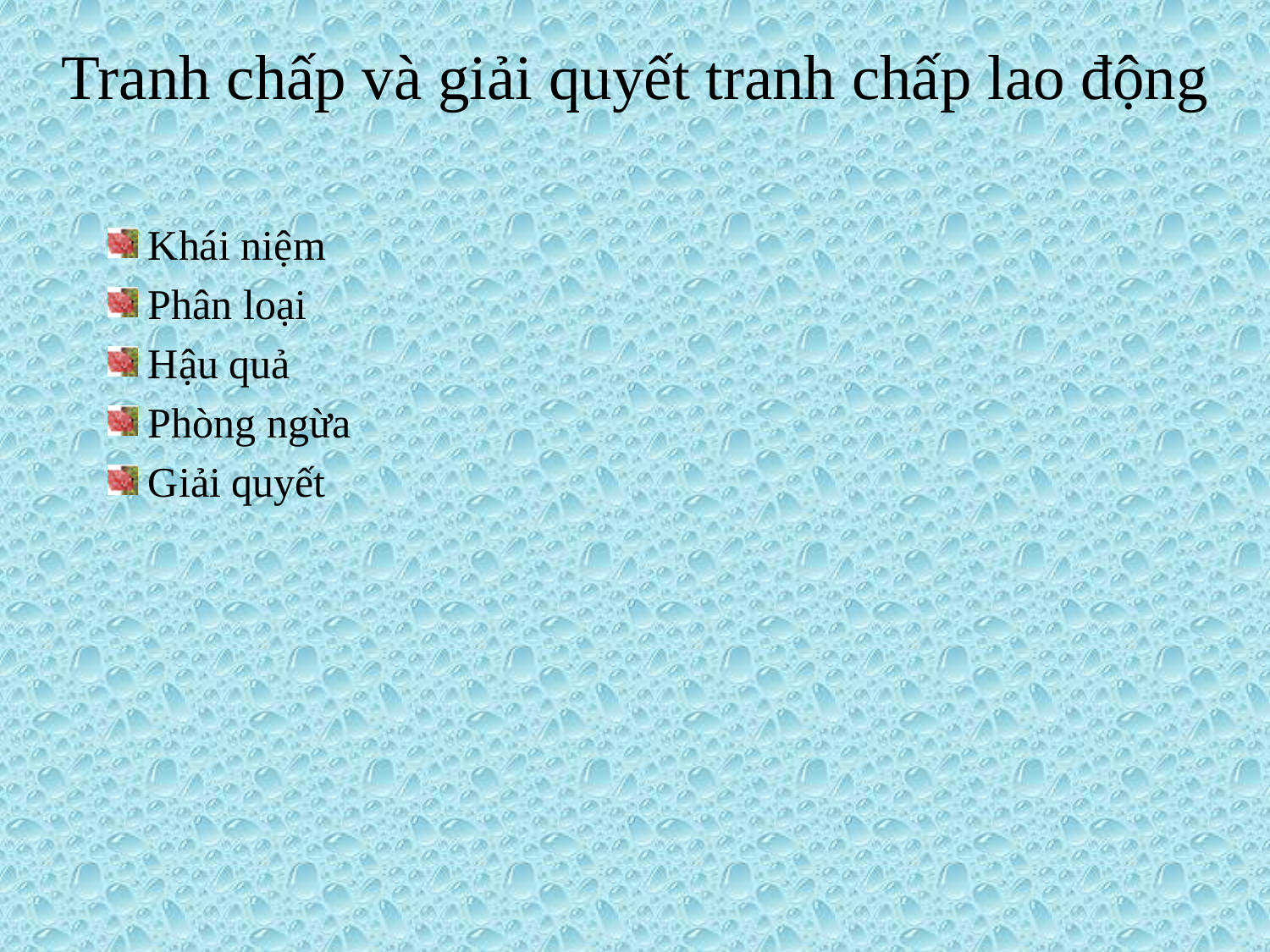

# Tranh chấp và giải quyết tranh chấp lao động
 Khái niệm
 Phân loại
 Hậu quả
 Phòng ngừa
 Giải quyết